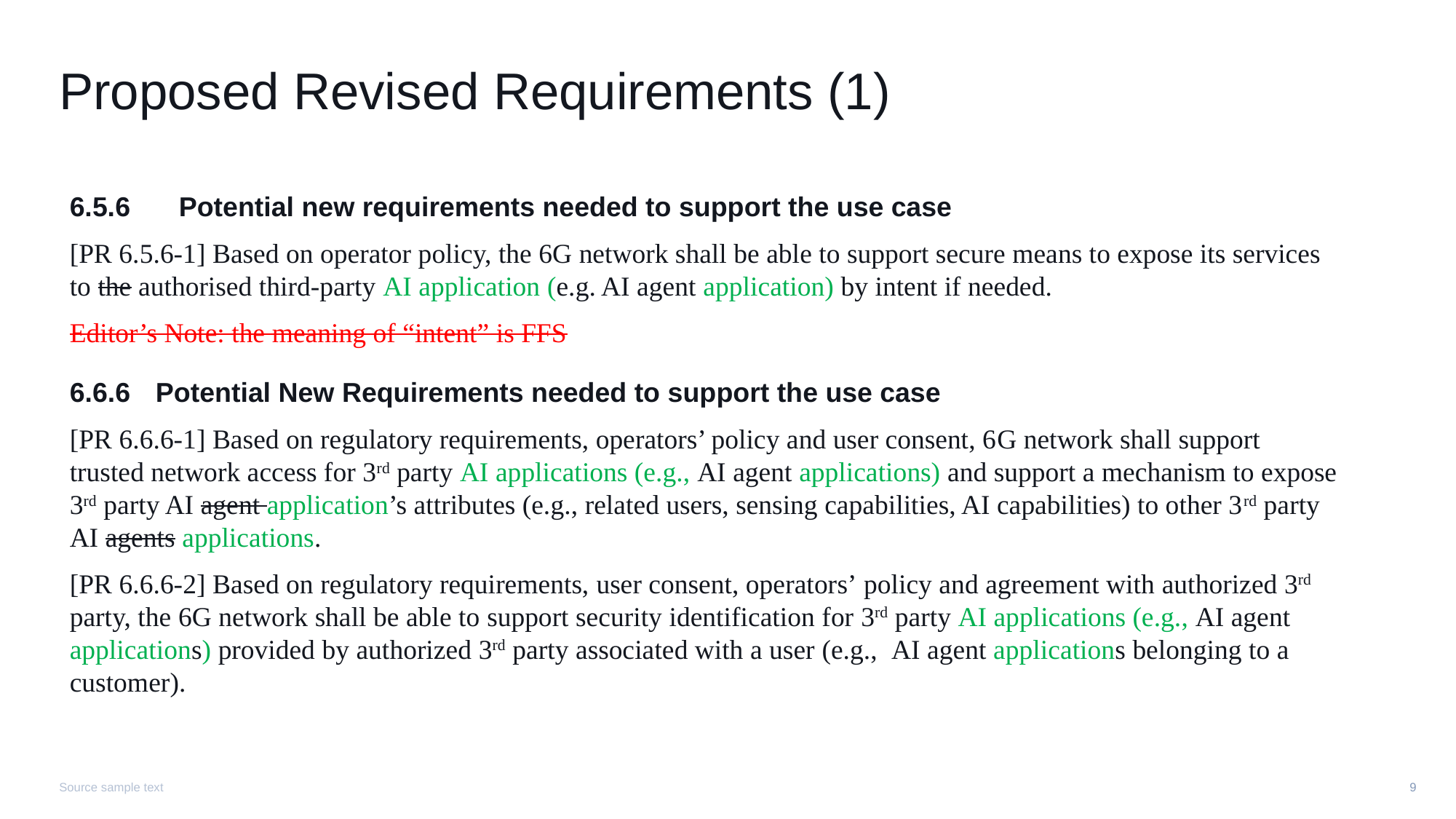

# Proposed Revised Requirements (1)

6.5.6	Potential new requirements needed to support the use case
[PR 6.5.6-1] Based on operator policy, the 6G network shall be able to support secure means to expose its services to the authorised third-party AI application (e.g. AI agent application) by intent if needed.
Editor’s Note: the meaning of “intent” is FFS
6.6.6	Potential New Requirements needed to support the use case
[PR 6.6.6-1] Based on regulatory requirements, operators’ policy and user consent, 6G network shall support trusted network access for 3rd party AI applications (e.g., AI agent applications) and support a mechanism to expose 3rd party AI agent application’s attributes (e.g., related users, sensing capabilities, AI capabilities) to other 3rd party AI agents applications.
[PR 6.6.6-2] Based on regulatory requirements, user consent, operators’ policy and agreement with authorized 3rd party, the 6G network shall be able to support security identification for 3rd party AI applications (e.g., AI agent applications) provided by authorized 3rd party associated with a user (e.g.,  AI agent applications belonging to a customer).

Source sample text